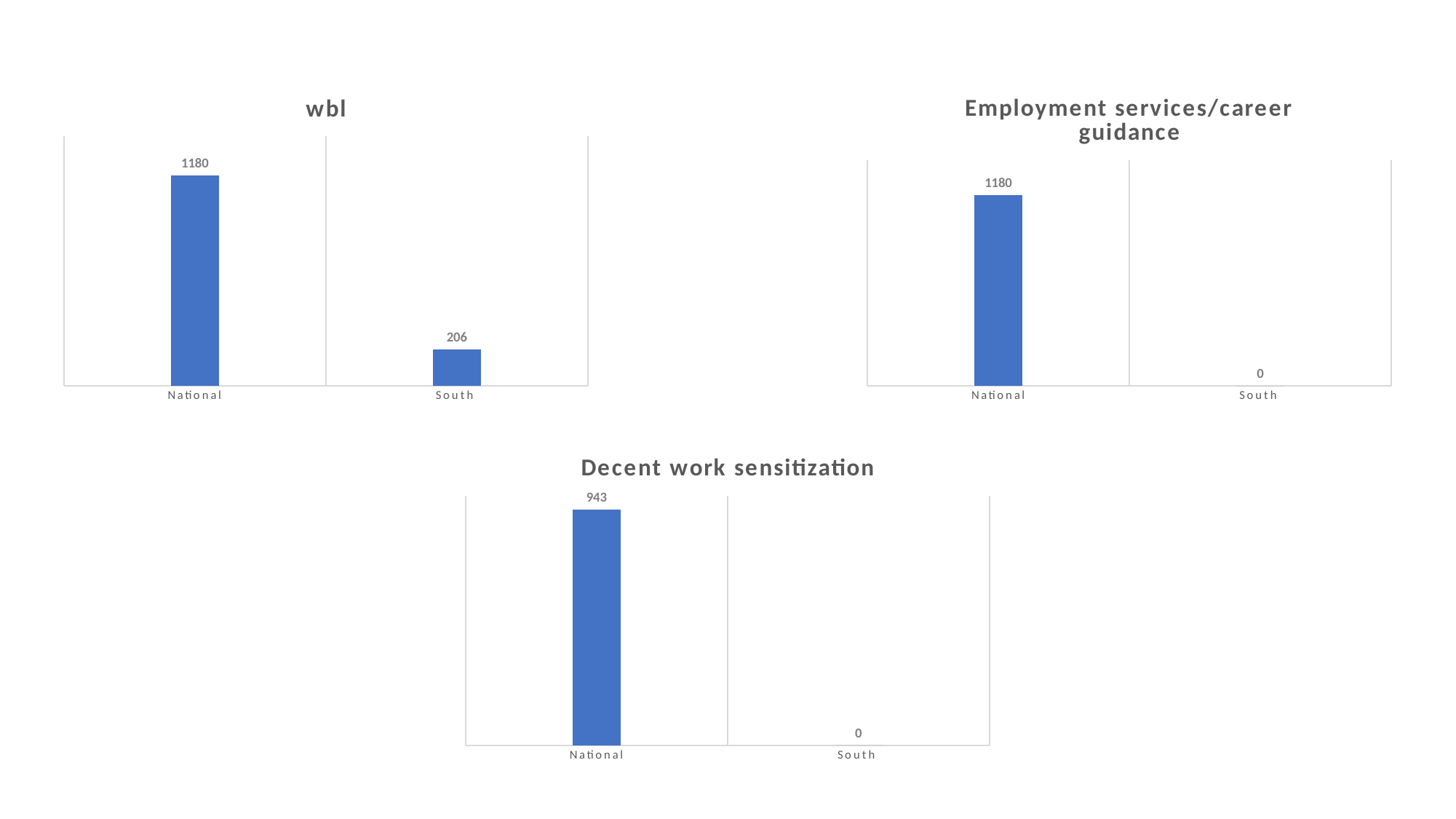

### Chart: Employment services/career guidance

| Category |  |
|---|---|
| National | 1180.0 |
| South  | 0.0 |

### Chart: wbl

| Category |  |
|---|---|
| National | 1180.0 |
| South  | 206.0 |

### Chart: Decent work sensitization

| Category |  |
|---|---|
| National | 943.0 |
| South  | 0.0 |